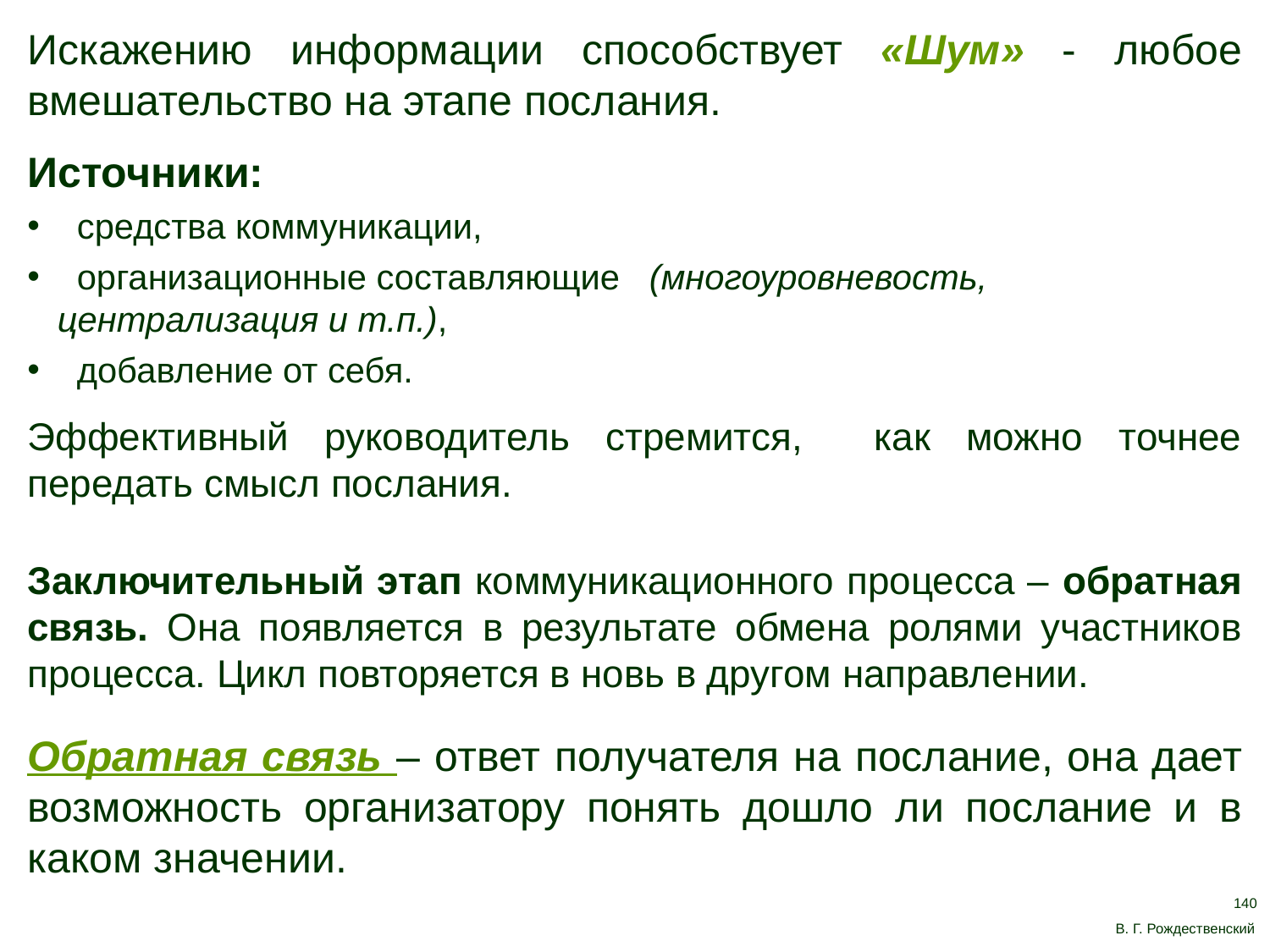

Искажению информации способствует «Шум» - любое вмешательство на этапе послания.

Источники:

  средства коммуникации,

  организационные составляющие   (многоуровневость, централизация и т.п.),

  добавление от себя.

Эффективный руководитель стремится,  как можно точнее передать смысл послания.

Заключительный этап коммуникационного процесса – обратная связь. Она появляется в результате обмена ролями участников процесса. Цикл повторяется в новь в другом направлении.

Обратная связь – ответ получателя на послание, она дает возможность организатору понять дошло ли послание и в каком значении.
140
В. Г. Рождественский